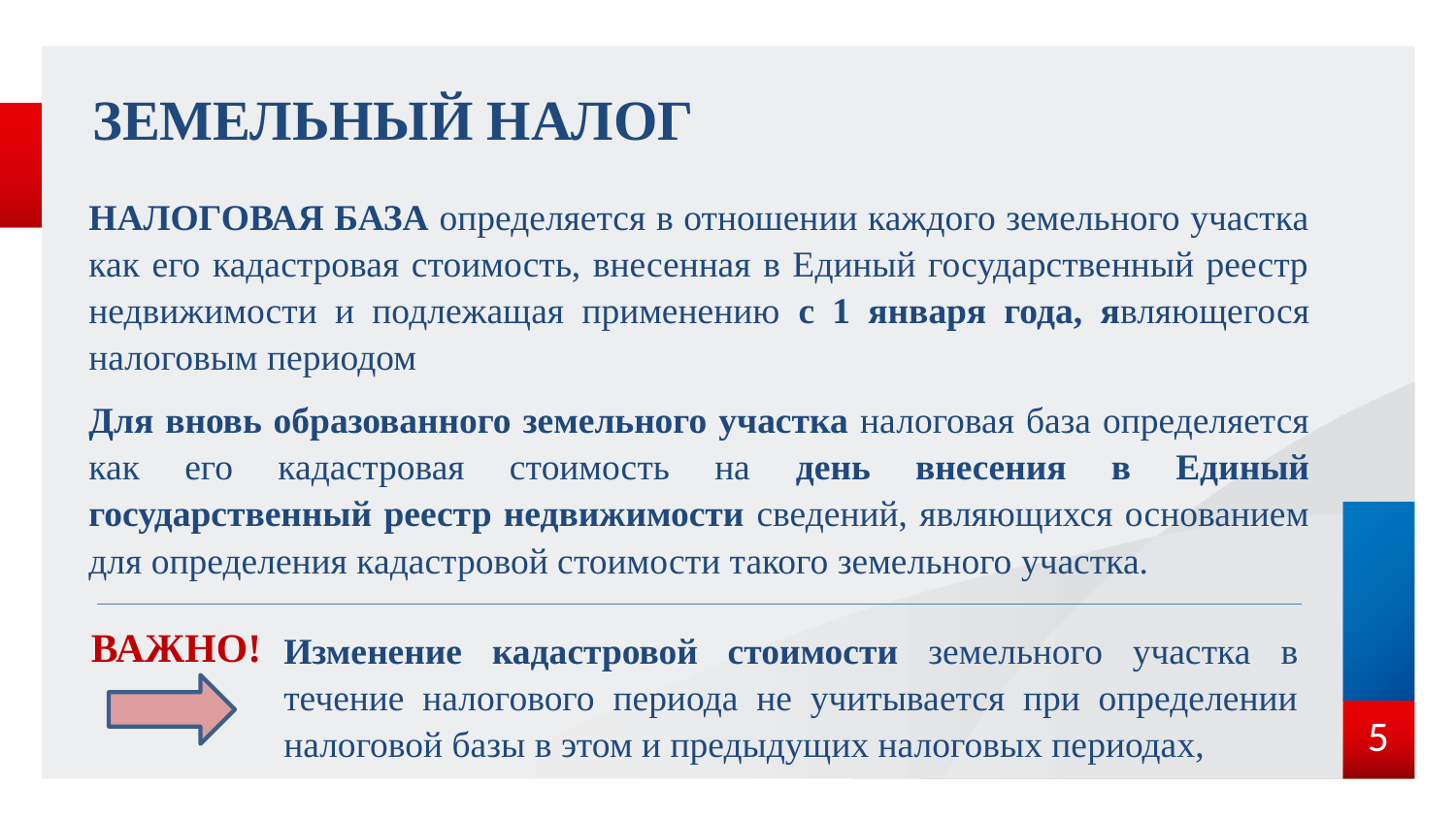

Земельный налог
НАЛОГОВАЯ БАЗА определяется в отношении каждого земельного участка как его кадастровая стоимость, внесенная в Единый государственный реестр недвижимости и подлежащая применению с 1 января года, являющегося налоговым периодом
Для вновь образованного земельного участка налоговая база определяется как его кадастровая стоимость на день внесения в Единый государственный реестр недвижимости сведений, являющихся основанием для определения кадастровой стоимости такого земельного участка.
ВАЖНО!
Изменение кадастровой стоимости земельного участка в течение налогового периода не учитывается при определении налоговой базы в этом и предыдущих налоговых периодах,

5